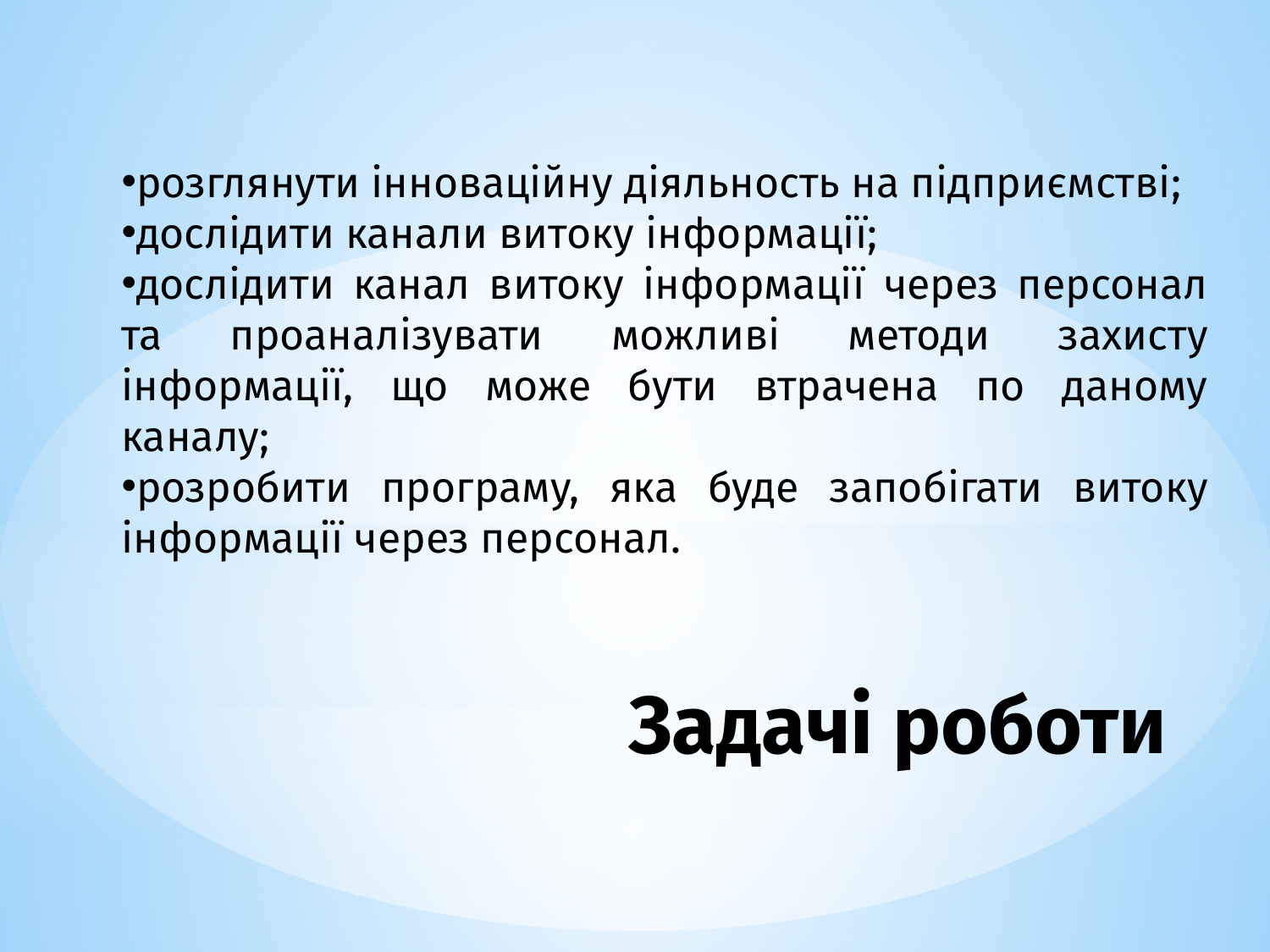

розглянути інноваційну діяльность на підприємстві;
дослідити канали витоку інформації;
дослідити канал витоку інформації через персонал та проаналізувати можливі методи захисту інформації, що може бути втрачена по даному каналу;
розробити програму, яка буде запобігати витоку інформації через персонал.

# Задачі роботи